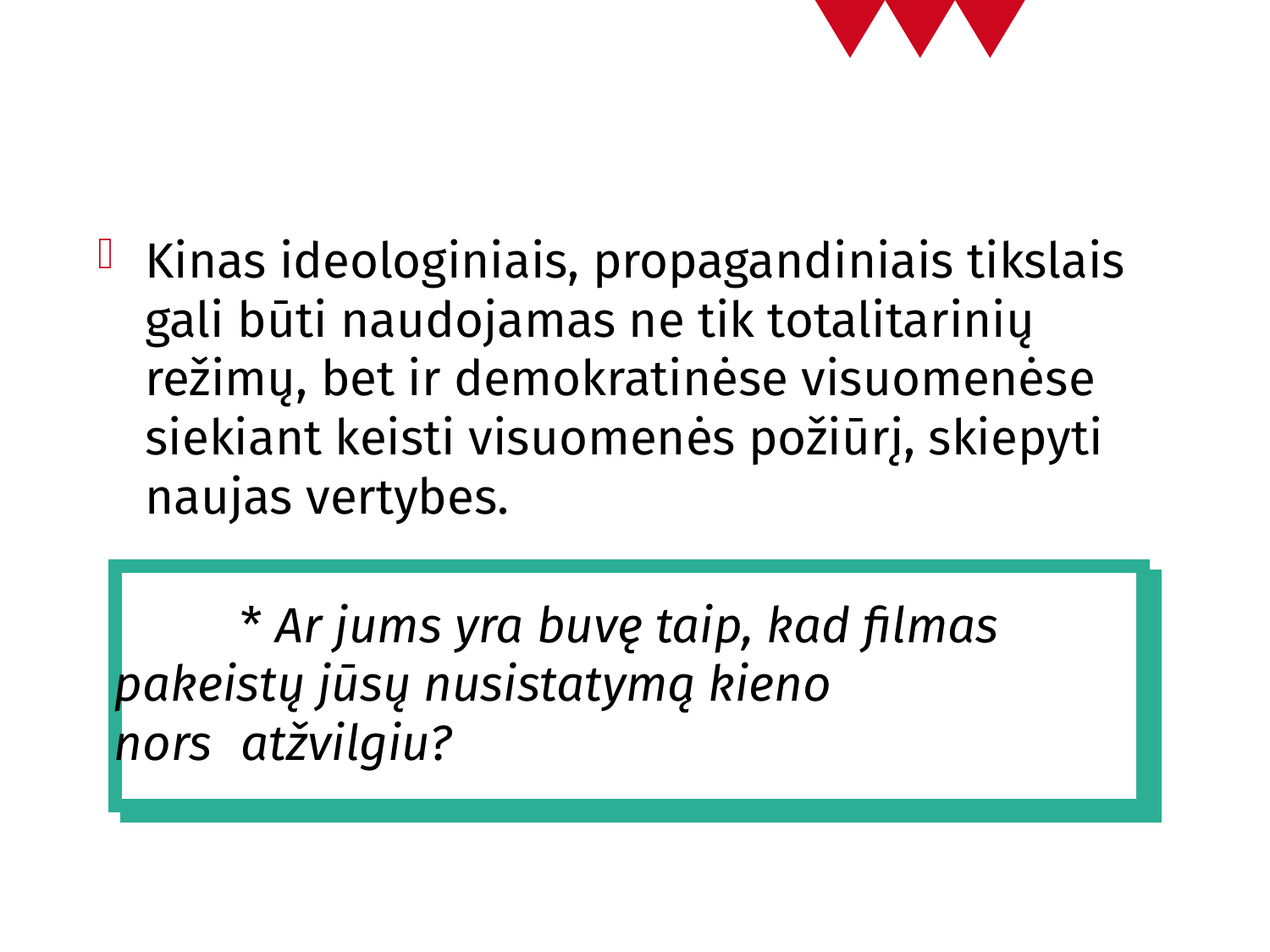

#
Kinas ideologiniais, propagandiniais tikslais gali būti naudojamas ne tik totalitarinių režimų, bet ir demokratinėse visuomenėse siekiant keisti visuomenės požiūrį, skiepyti naujas vertybes.
	* Ar jums yra buvę taip, kad filmas 	pakeistų jūsų nusistatymą kieno 			nors 	atžvilgiu?